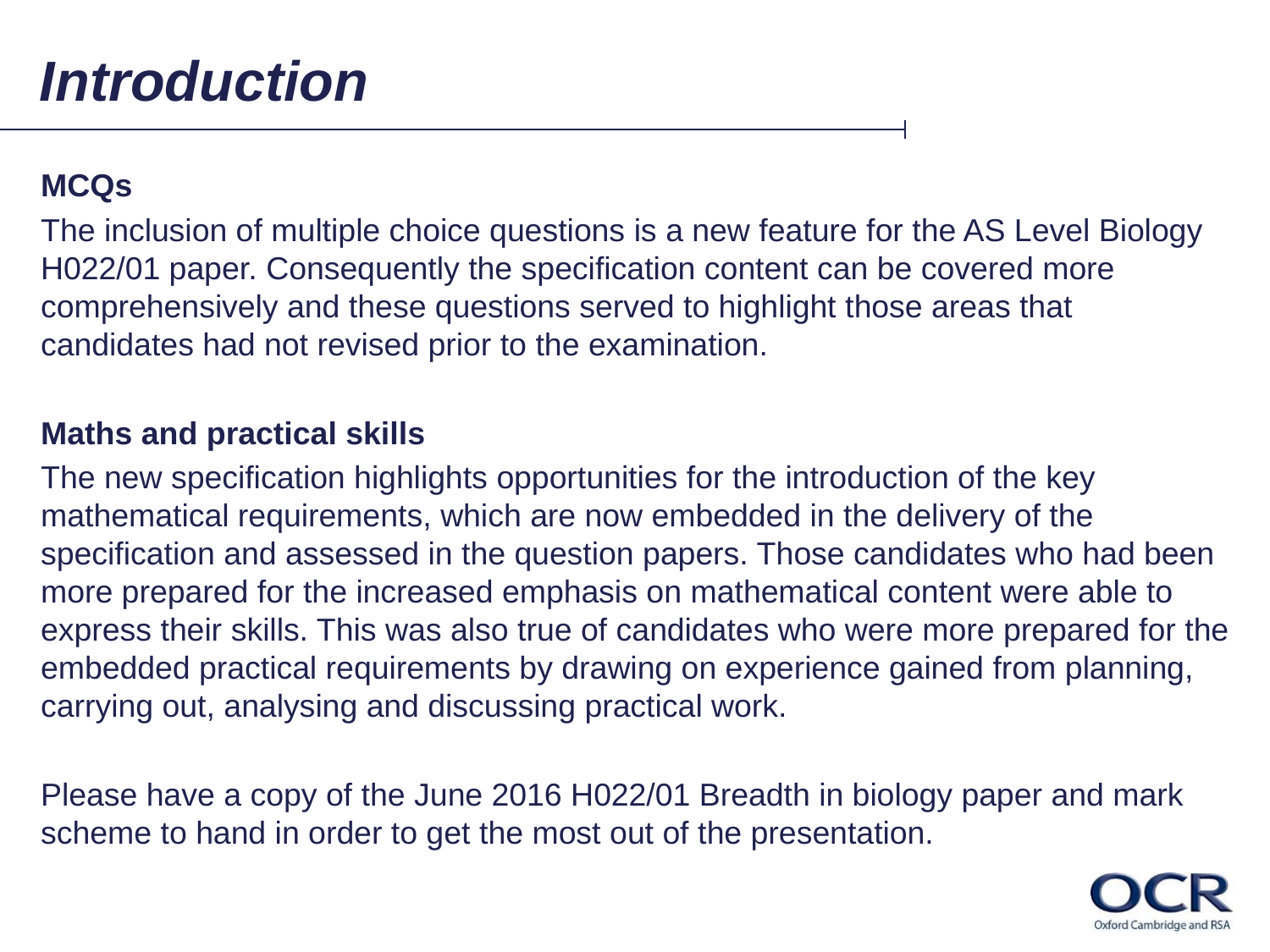

# Introduction
MCQs
The inclusion of multiple choice questions is a new feature for the AS Level Biology H022/01 paper. Consequently the specification content can be covered more comprehensively and these questions served to highlight those areas that candidates had not revised prior to the examination.

Maths and practical skills
The new specification highlights opportunities for the introduction of the key mathematical requirements, which are now embedded in the delivery of the specification and assessed in the question papers. Those candidates who had been more prepared for the increased emphasis on mathematical content were able to express their skills. This was also true of candidates who were more prepared for the embedded practical requirements by drawing on experience gained from planning, carrying out, analysing and discussing practical work.

Please have a copy of the June 2016 H022/01 Breadth in biology paper and mark scheme to hand in order to get the most out of the presentation.